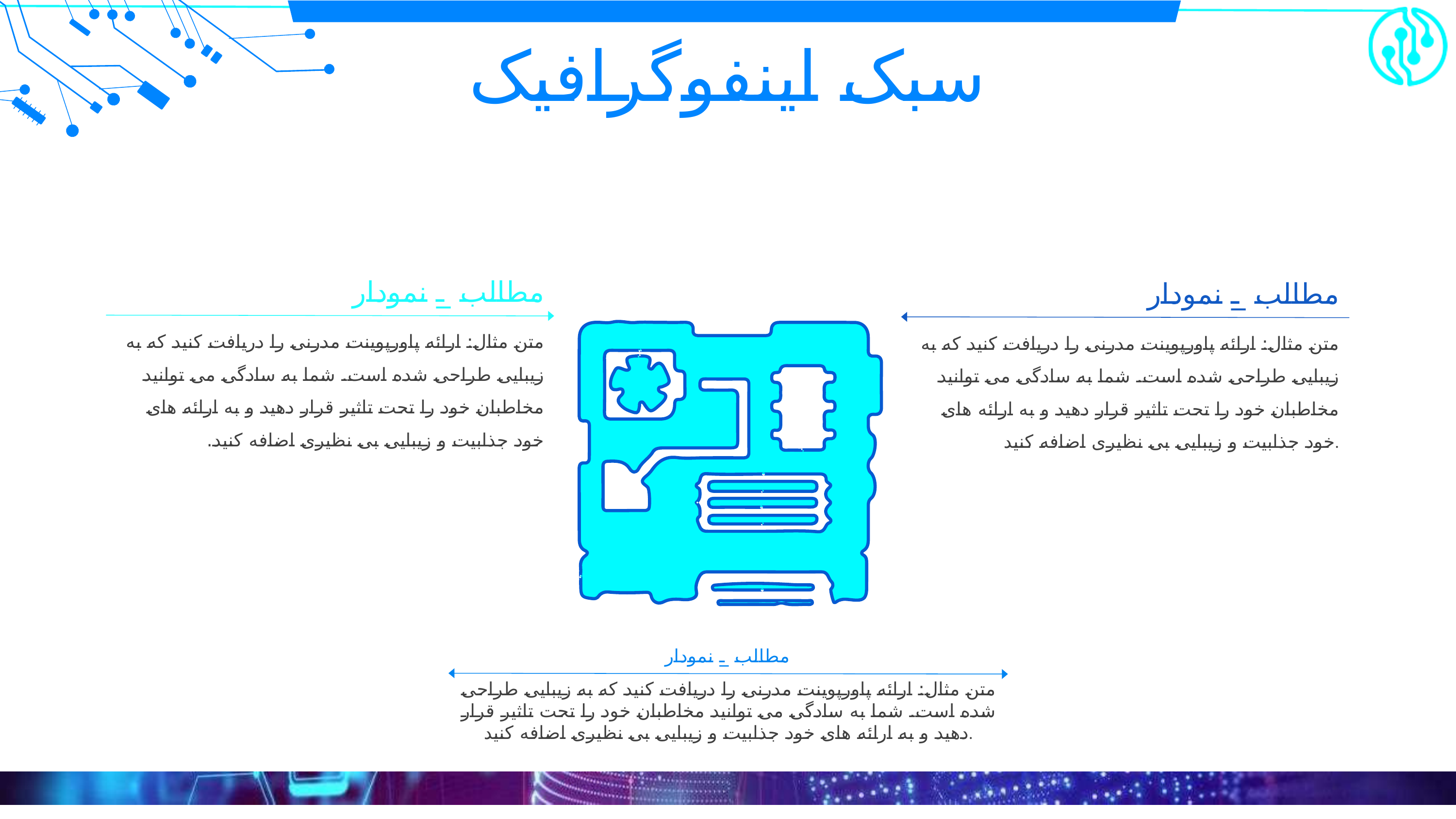

سبک اینفوگرافیک

مطالب _ نمودار
مطالب _ نمودار

متن مثال: ارائه پاورپوینت مدرنی را دریافت کنید که به زیبایی طراحی شده است. شما به سادگی می توانید مخاطبان خود را تحت تاثیر قرار دهید و به ارائه های خود جذابیت و زیبایی بی نظیری اضافه کنید.

متن مثال: ارائه پاورپوینت مدرنی را دریافت کنید که به زیبایی طراحی شده است. شما به سادگی می توانید مخاطبان خود را تحت تاثیر قرار دهید و به ارائه های خود جذابیت و زیبایی بی نظیری اضافه کنید.

مطالب _ نمودار

متن مثال: ارائه پاورپوینت مدرنی را دریافت کنید که به زیبایی طراحی شده است. شما به سادگی می توانید مخاطبان خود را تحت تاثیر قرار دهید و به ارائه های خود جذابیت و زیبایی بی نظیری اضافه کنید.